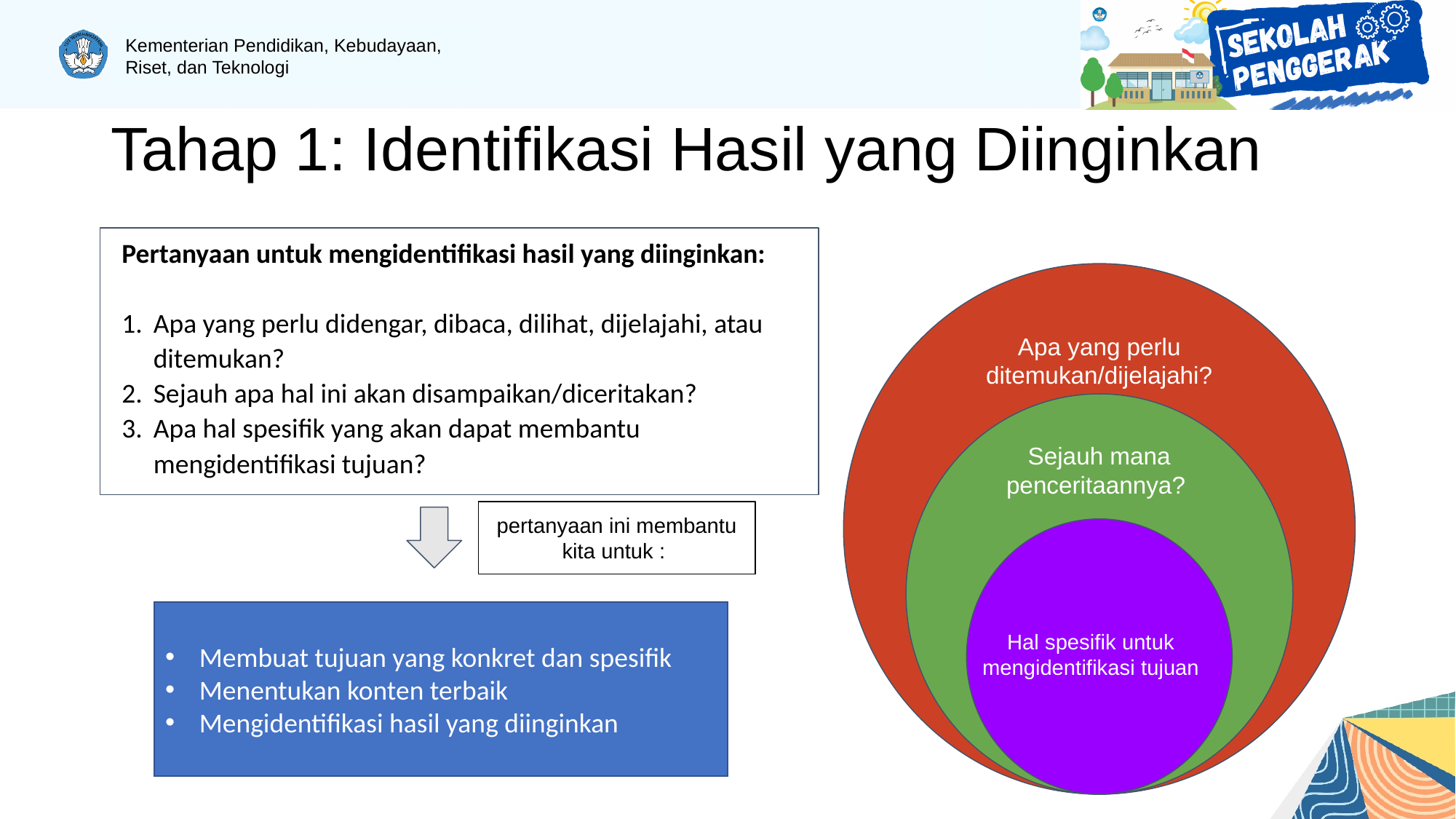

# Tahap 1: Identifikasi Hasil yang Diinginkan
Pertanyaan untuk mengidentifikasi hasil yang diinginkan:

Apa yang perlu didengar, dibaca, dilihat, dijelajahi, atau ditemukan?
Sejauh apa hal ini akan disampaikan/diceritakan?
Apa hal spesifik yang akan dapat membantu mengidentifikasi tujuan?

Apa yang perlu ditemukan/dijelajahi?

Sejauh mana penceritaannya?

Hal spesifik untuk mengidentifikasi tujuan
pertanyaan ini membantu kita untuk :

Membuat tujuan yang konkret dan spesifik
Menentukan konten terbaik
Mengidentifikasi hasil yang diinginkan